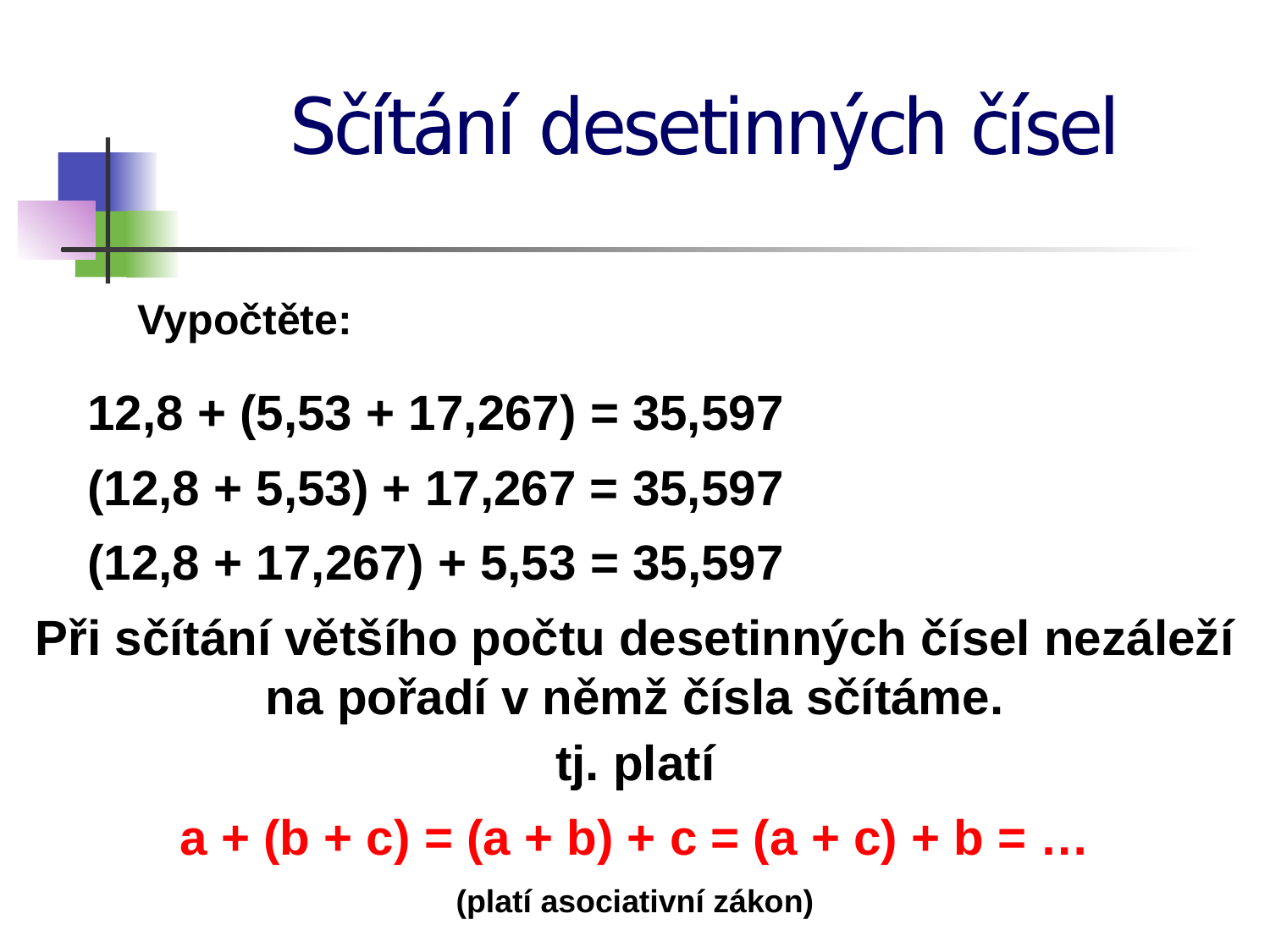

# Sčítání desetinných čísel
Vypočtěte:
12,8 + (5,53 + 17,267) =
35,597
(12,8 + 5,53) + 17,267 =
35,597
(12,8 + 17,267) + 5,53 =
35,597
Při sčítání většího počtu desetinných čísel nezáleží na pořadí v němž čísla sčítáme.
tj. platí
a + (b + c) = (a + b) + c = (a + c) + b = …
(platí asociativní zákon)